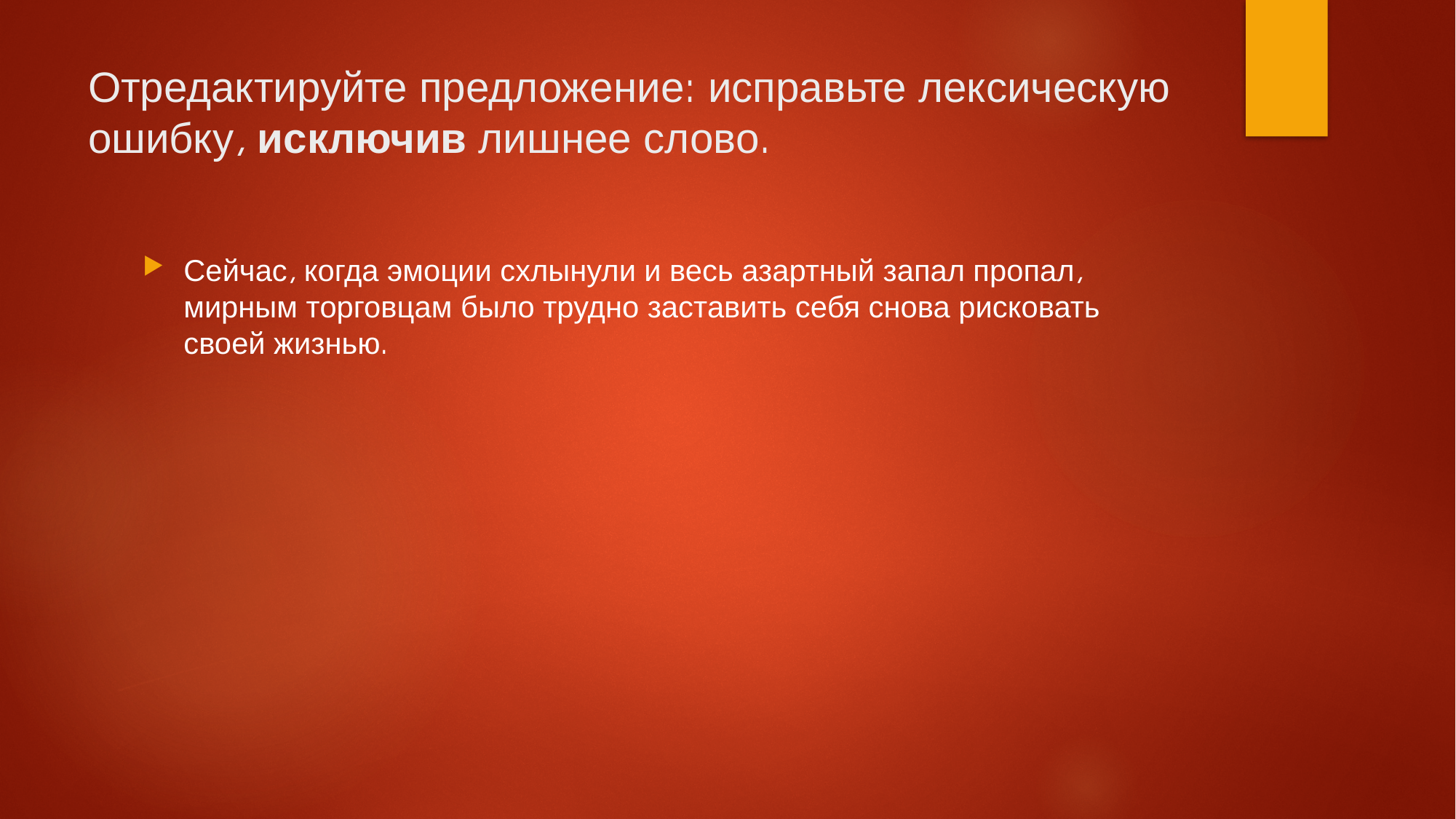

# Отредактируйте предложение: исправьте лексическую ошибку, исключив лишнее слово.
Сейчас, когда эмоции схлынули и весь азартный запал пропал, мирным торговцам было трудно заставить себя снова рисковать своей жизнью.